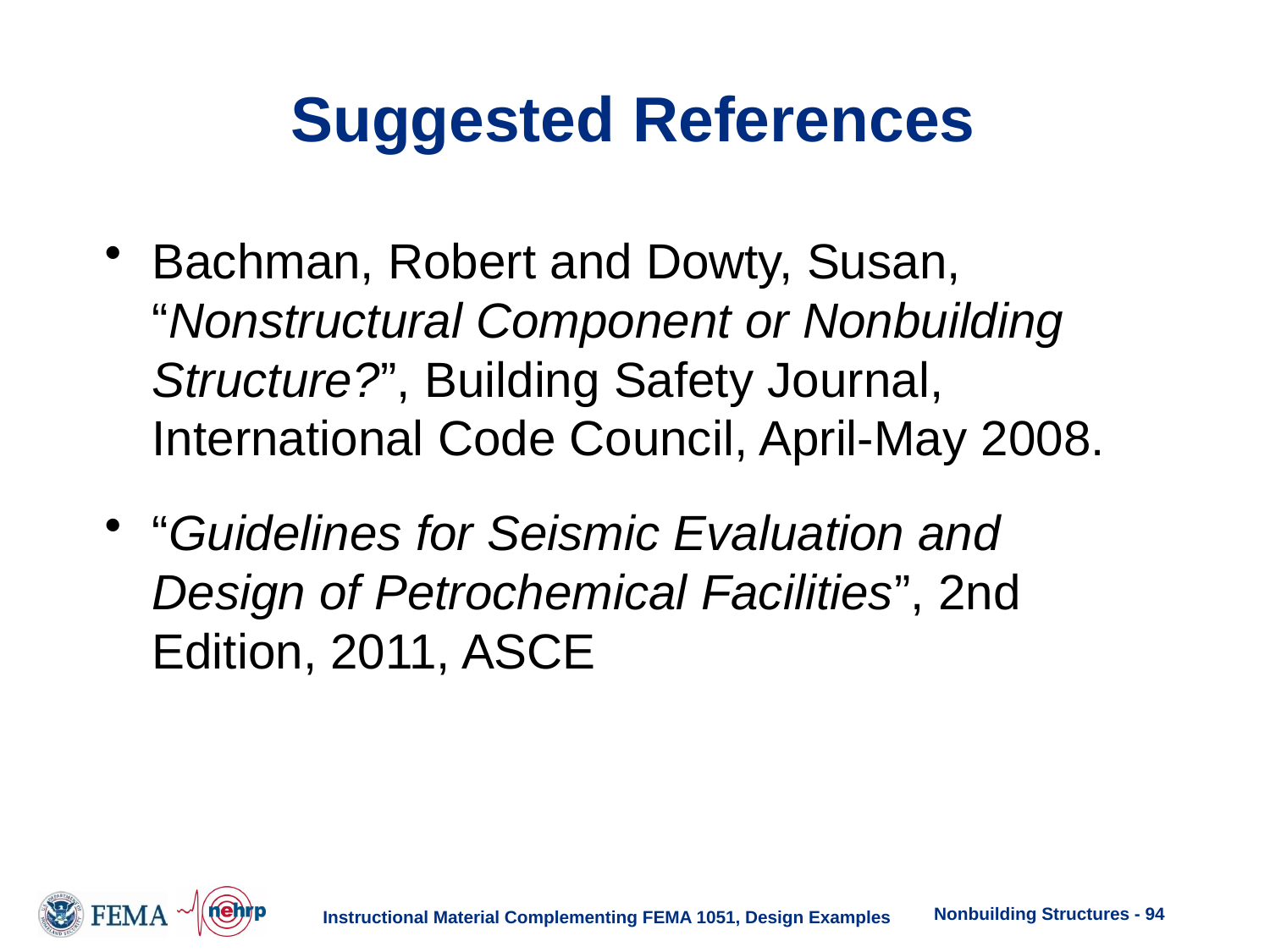

# Suggested References
Bachman, Robert and Dowty, Susan, “Nonstructural Component or Nonbuilding Structure?”, Building Safety Journal, International Code Council, April-May 2008.
“Guidelines for Seismic Evaluation and Design of Petrochemical Facilities”, 2nd Edition, 2011, ASCE
Nonbuilding Structures - 94
Instructional Material Complementing FEMA 1051, Design Examples